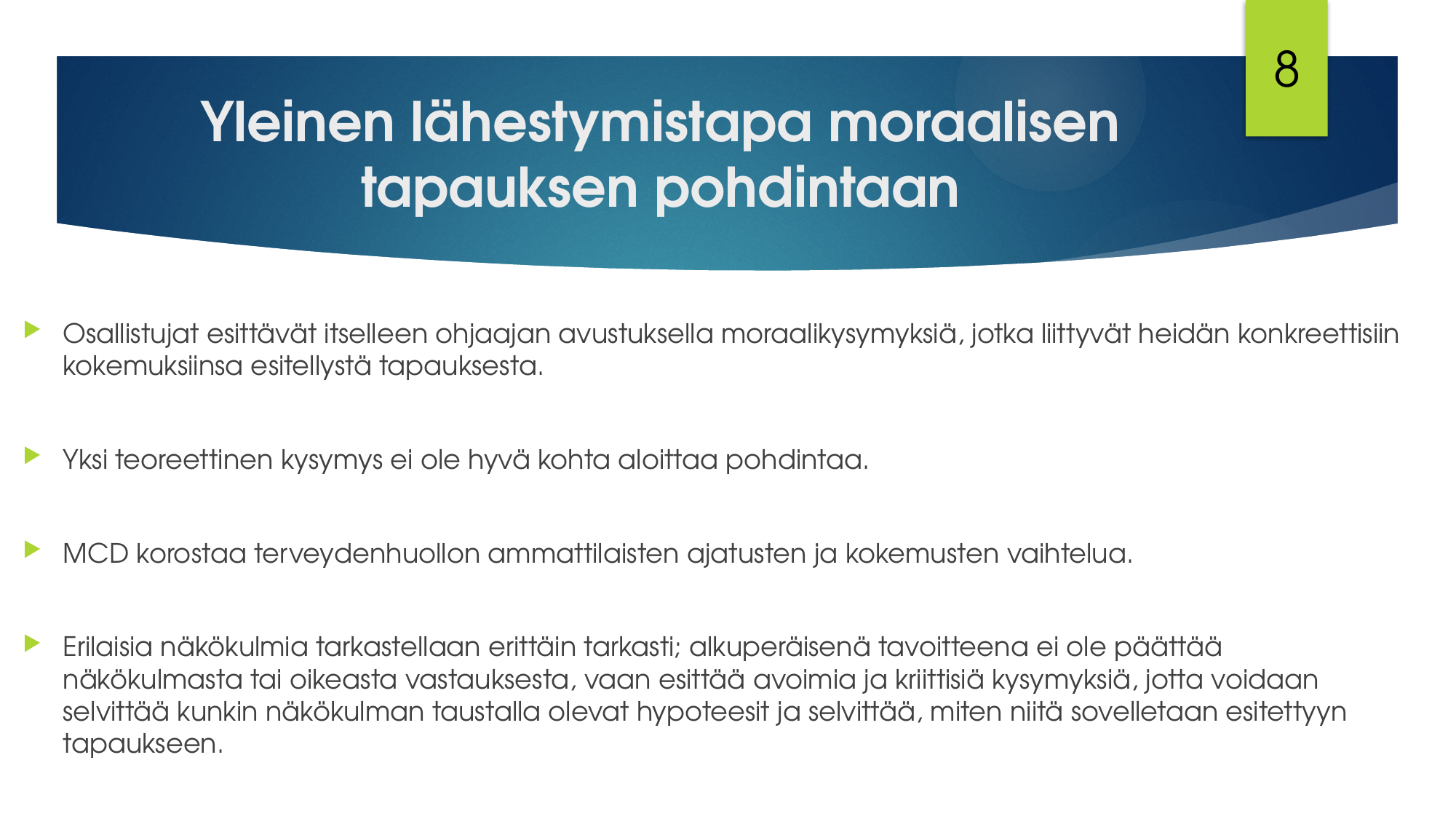

8
Yleinen lähestymistapa moraalisen tapauksen pohdintaan
Osallistujat esittävät itselleen ohjaajan avustuksella moraalikysymyksiä, jotka liittyvät heidän konkreettisiin kokemuksiinsa esitellystä tapauksesta.

Yksi teoreettinen kysymys ei ole hyvä kohta aloittaa pohdintaa.

MCD korostaa terveydenhuollon ammattilaisten ajatusten ja kokemusten vaihtelua.

Erilaisia näkökulmia tarkastellaan erittäin tarkasti; alkuperäisenä tavoitteena ei ole päättää näkökulmasta tai oikeasta vastauksesta, vaan esittää avoimia ja kriittisiä kysymyksiä, jotta voidaan selvittää kunkin näkökulman taustalla olevat hypoteesit ja selvittää, miten niitä sovelletaan esitettyyn tapaukseen.